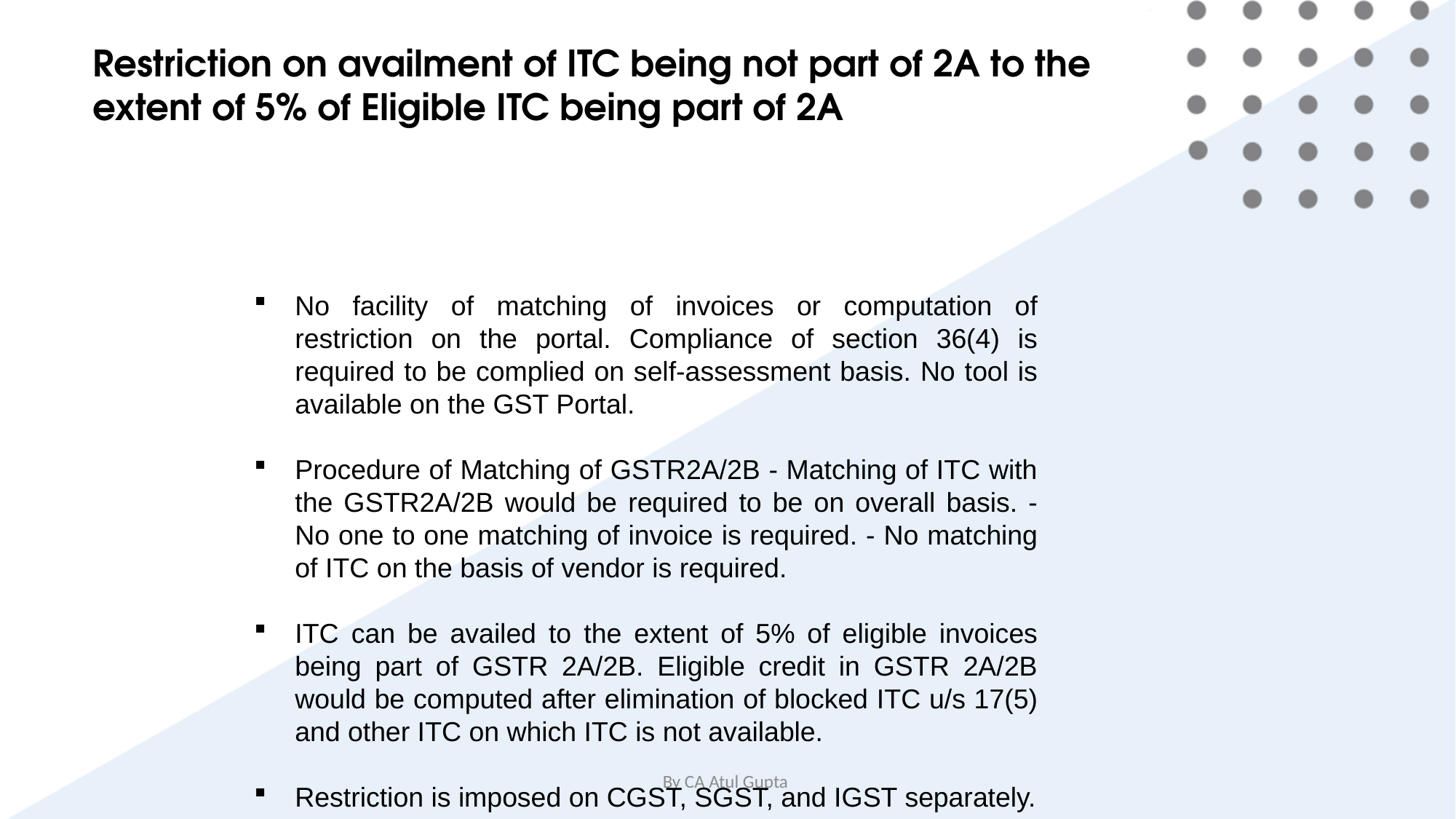

Restriction on availment of ITC being not part of 2A to the extent of 5% of Eligible ITC being part of 2A
No facility of matching of invoices or computation of restriction on the portal. Compliance of section 36(4) is required to be complied on self-assessment basis. No tool is available on the GST Portal.

Procedure of Matching of GSTR2A/2B - Matching of ITC with the GSTR2A/2B would be required to be on overall basis. - No one to one matching of invoice is required. - No matching of ITC on the basis of vendor is required.

ITC can be availed to the extent of 5% of eligible invoices being part of GSTR 2A/2B. Eligible credit in GSTR 2A/2B would be computed after elimination of blocked ITC u/s 17(5) and other ITC on which ITC is not available.

Restriction is imposed on CGST, SGST, and IGST separately.
By CA Atul Gupta